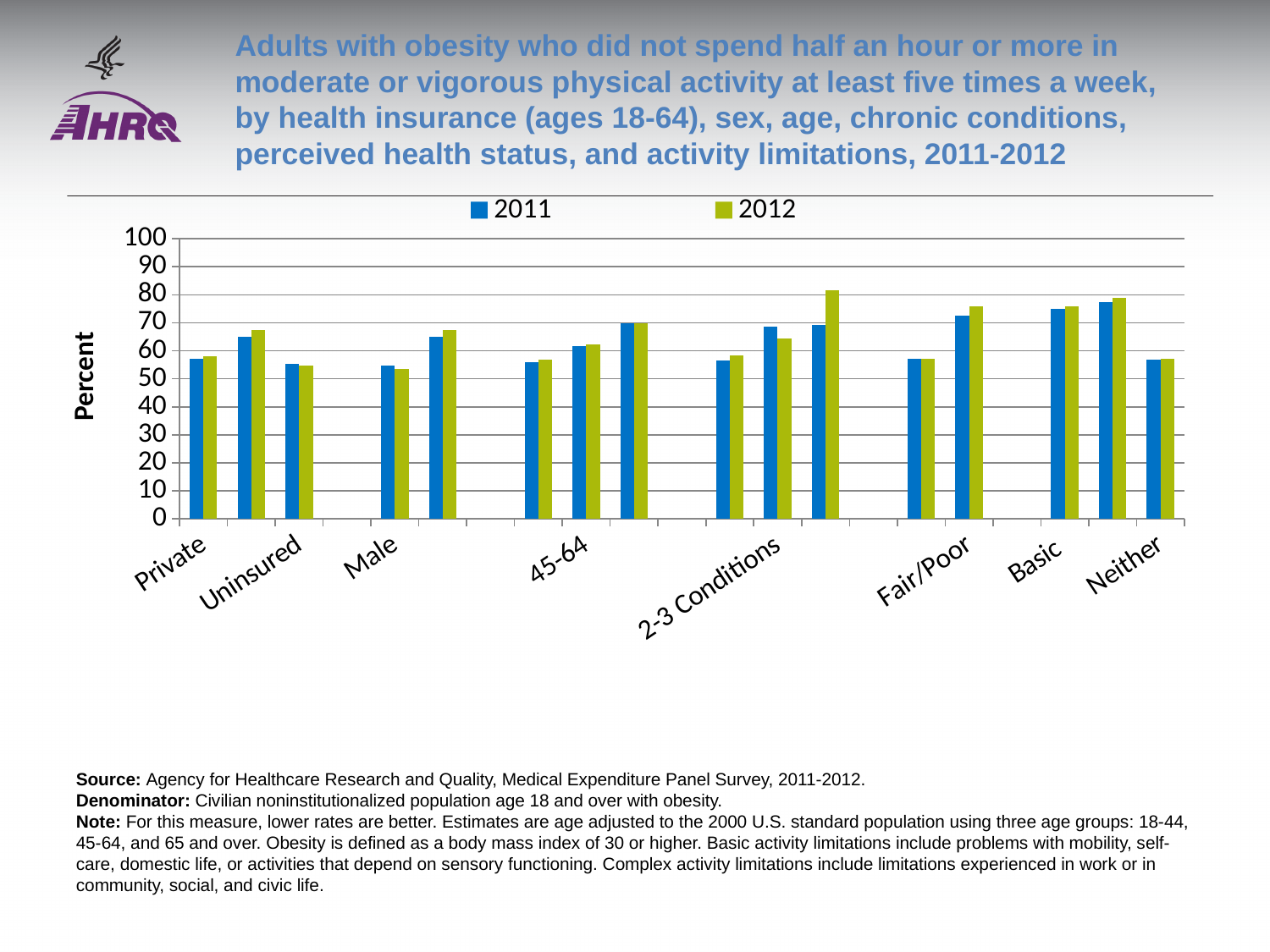

# Adults with obesity who did not spend half an hour or more in moderate or vigorous physical activity at least five times a week, by health insurance (ages 18-64), sex, age, chronic conditions, perceived health status, and activity limitations, 2011-2012

### Chart

| Category | 2011 | 2012 |
|---|---|---|
| Private | 57.2514 | 58.0692 |
| Public | 64.9542 | 67.3182 |
| Uninsured | 55.4001 | 54.8688 |
|  | None | None |
| Male | 54.771 | 53.4809 |
| Female | 65.0789 | 67.4647 |
|  | None | None |
| 18-44 | 56.0079 | 56.8618 |
| 45-64 | 61.6721 | 62.2924 |
| 65+ | 69.8356 | 69.6959 |
|  | None | None |
| 0-1 Conditions | 56.5 | 58.5 |
| 2-3 Conditions | 68.5 | 64.5 |
| 4+ Conditions | 69.1 | 81.5 |
|  | None | None |
| Excellent/Very Good/Good | 57.1 | 57.1 |
| Fair/Poor | 72.6 | 75.9 |
|  | None | None |
| Basic  | 75.1 | 75.9 |
| Complex | 77.3 | 78.9 |
| Neither | 56.9 | 57.1 |
Source: Agency for Healthcare Research and Quality, Medical Expenditure Panel Survey, 2011-2012.
Denominator: Civilian noninstitutionalized population age 18 and over with obesity.
Note: For this measure, lower rates are better. Estimates are age adjusted to the 2000 U.S. standard population using three age groups: 18-44, 45-64, and 65 and over. Obesity is defined as a body mass index of 30 or higher. Basic activity limitations include problems with mobility, self-care, domestic life, or activities that depend on sensory functioning. Complex activity limitations include limitations experienced in work or in community, social, and civic life.